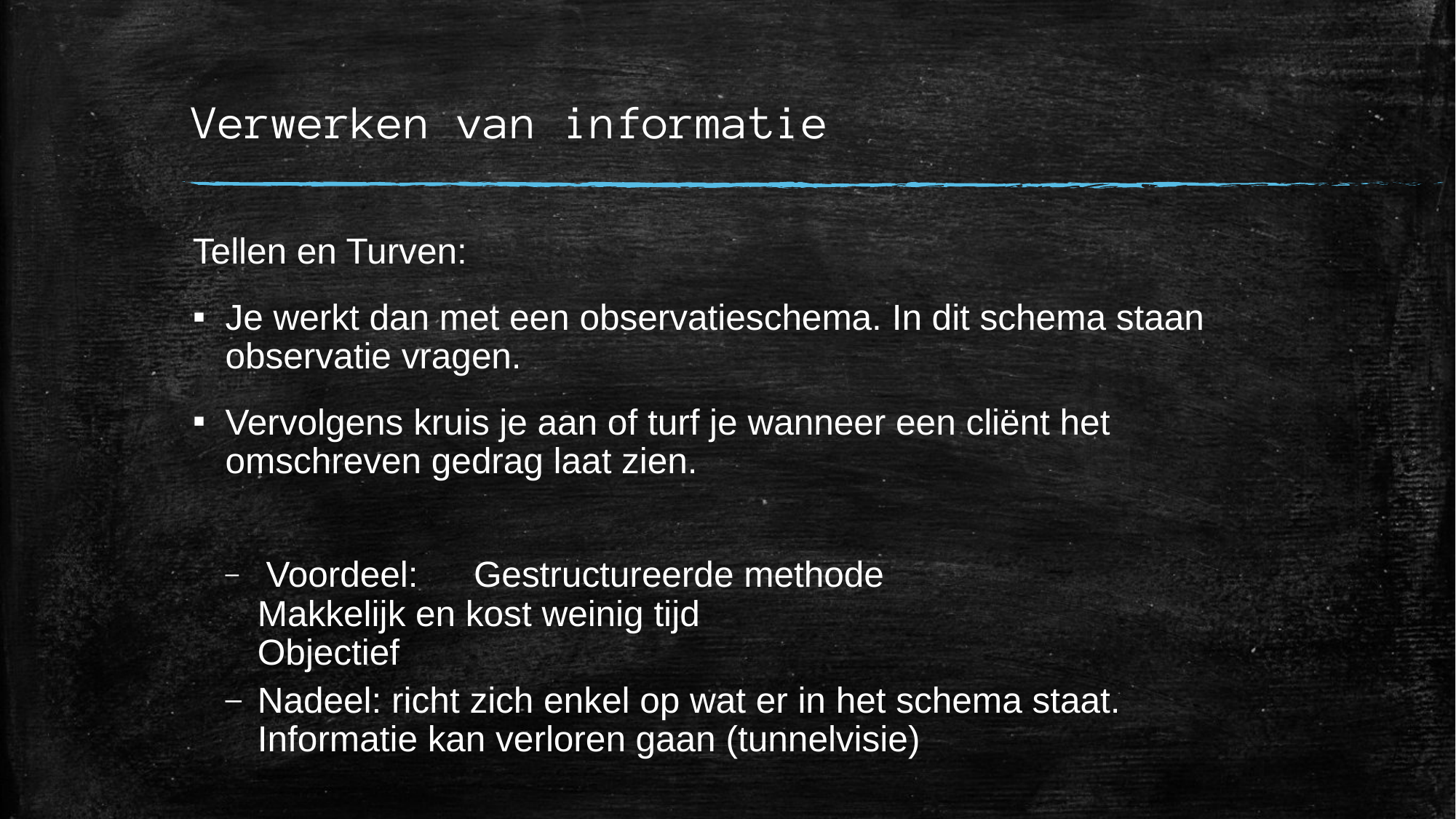

# Verwerken van informatie
Tellen en Turven:
Je werkt dan met een observatieschema. In dit schema staan observatie vragen.
Vervolgens kruis je aan of turf je wanneer een cliënt het omschreven gedrag laat zien.

 Voordeel: 	Gestructureerde methode
			Makkelijk en kost weinig tijd
			Objectief
Nadeel: richt zich enkel op wat er in het schema staat. Informatie kan verloren gaan (tunnelvisie)